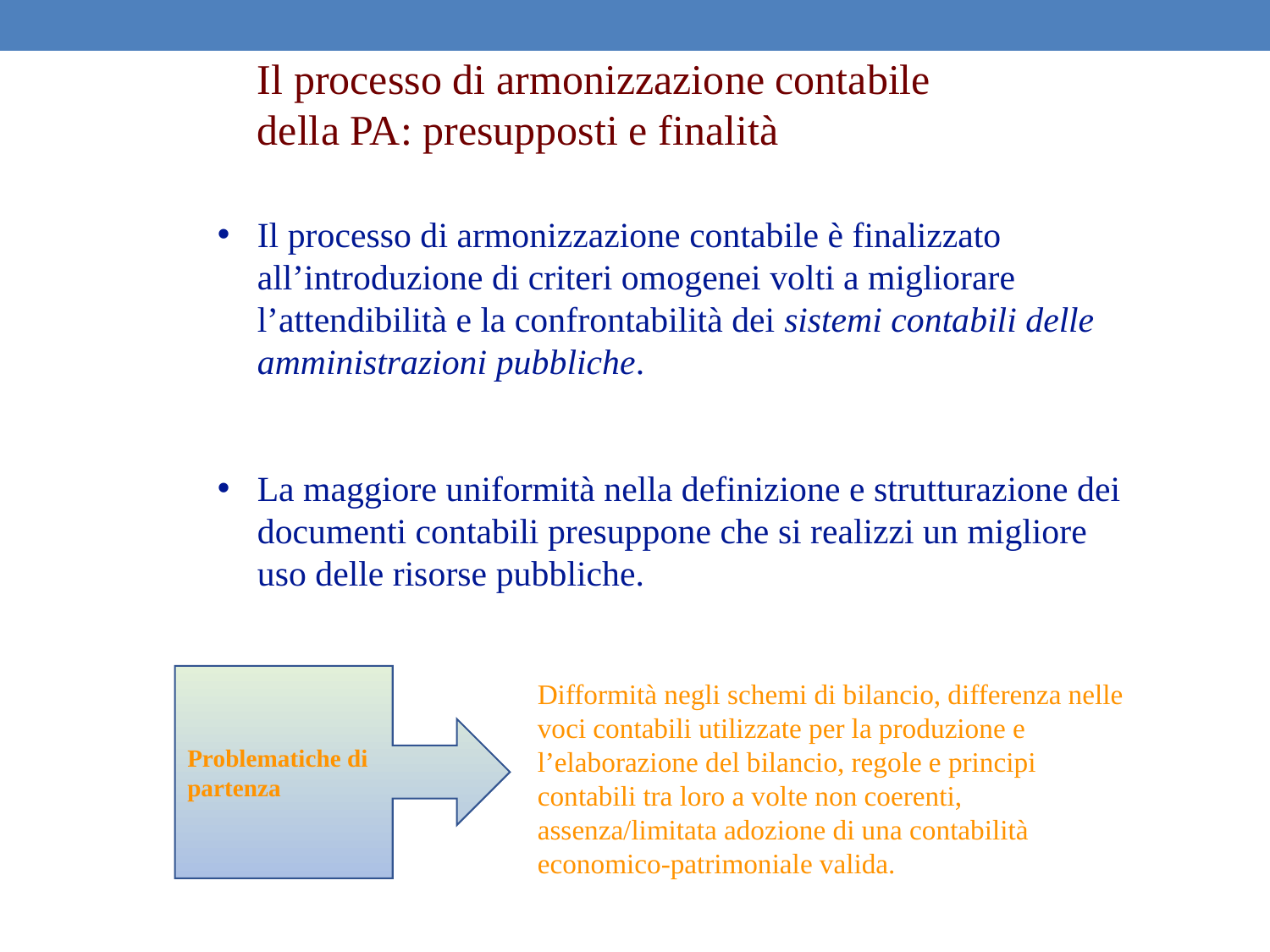

Il processo di armonizzazione contabile della PA: presupposti e finalità
Il processo di armonizzazione contabile è finalizzato all’introduzione di criteri omogenei volti a migliorare l’attendibilità e la confrontabilità dei sistemi contabili delle amministrazioni pubbliche.

La maggiore uniformità nella definizione e strutturazione dei documenti contabili presuppone che si realizzi un migliore uso delle risorse pubbliche.

Difformità negli schemi di bilancio, differenza nelle voci contabili utilizzate per la produzione e l’elaborazione del bilancio, regole e principi contabili tra loro a volte non coerenti, assenza/limitata adozione di una contabilità economico-patrimoniale valida.

Problematiche di partenza